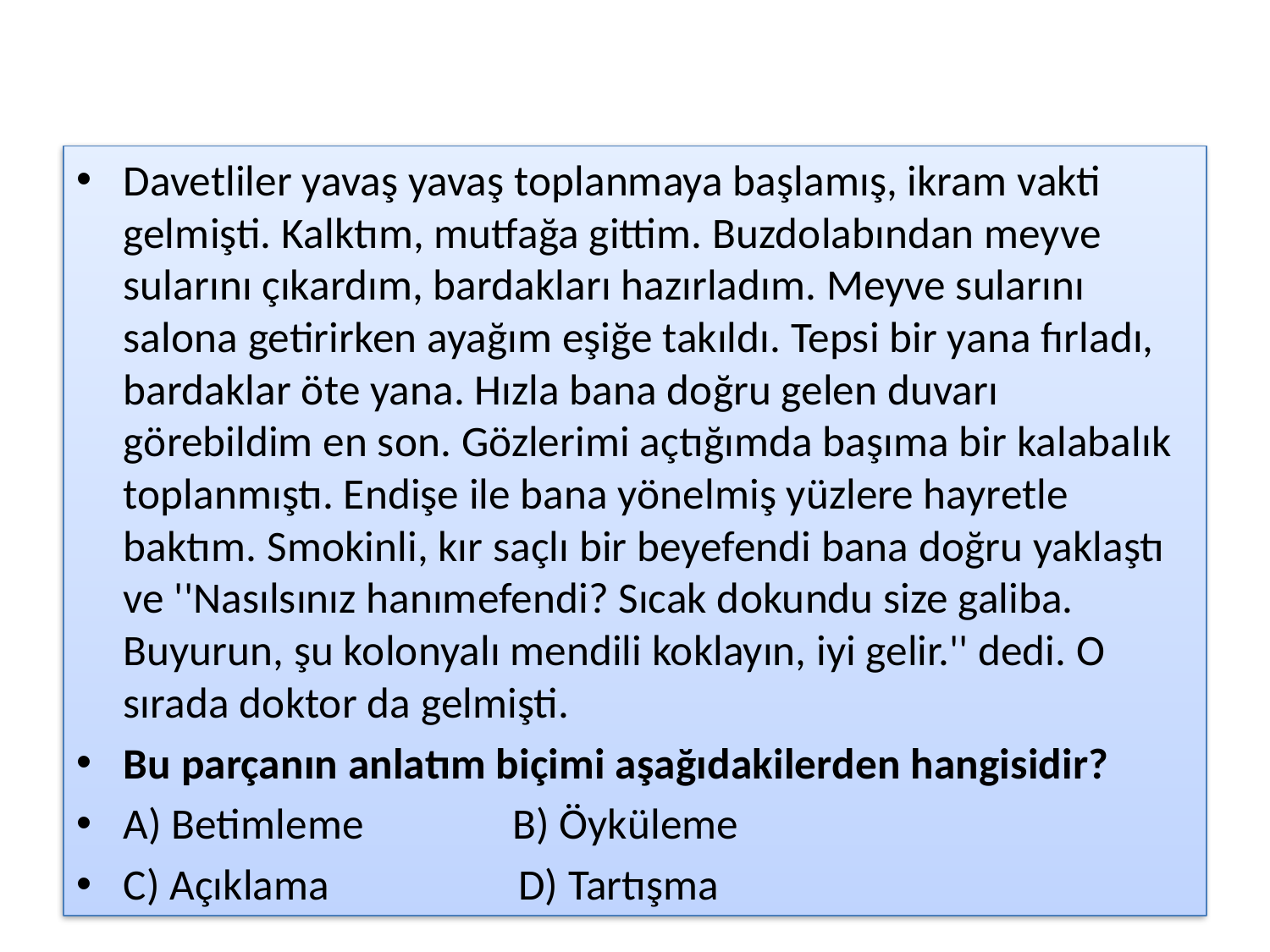

#
Davetliler yavaş yavaş toplanmaya başlamış, ikram vakti gelmişti. Kalktım, mutfağa gittim. Buzdolabından meyve sularını çıkardım, bardakları hazırladım. Meyve sularını salona getirirken ayağım eşiğe takıldı. Tepsi bir yana fırladı, bardaklar öte yana. Hızla bana doğru gelen duvarı görebildim en son. Gözlerimi açtığımda başıma bir kalabalık toplanmıştı. Endişe ile bana yönelmiş yüzlere hayretle baktım. Smokinli, kır saçlı bir beyefendi bana doğru yaklaştı ve ''Nasılsınız hanımefendi? Sıcak dokundu size galiba. Buyurun, şu kolonyalı mendili koklayın, iyi gelir.'' dedi. O sırada doktor da gelmişti.
Bu parçanın anlatım biçimi aşağıdakilerden hangisidir?
A) Betimleme               B) Öyküleme
C) Açıklama                   D) Tartışma